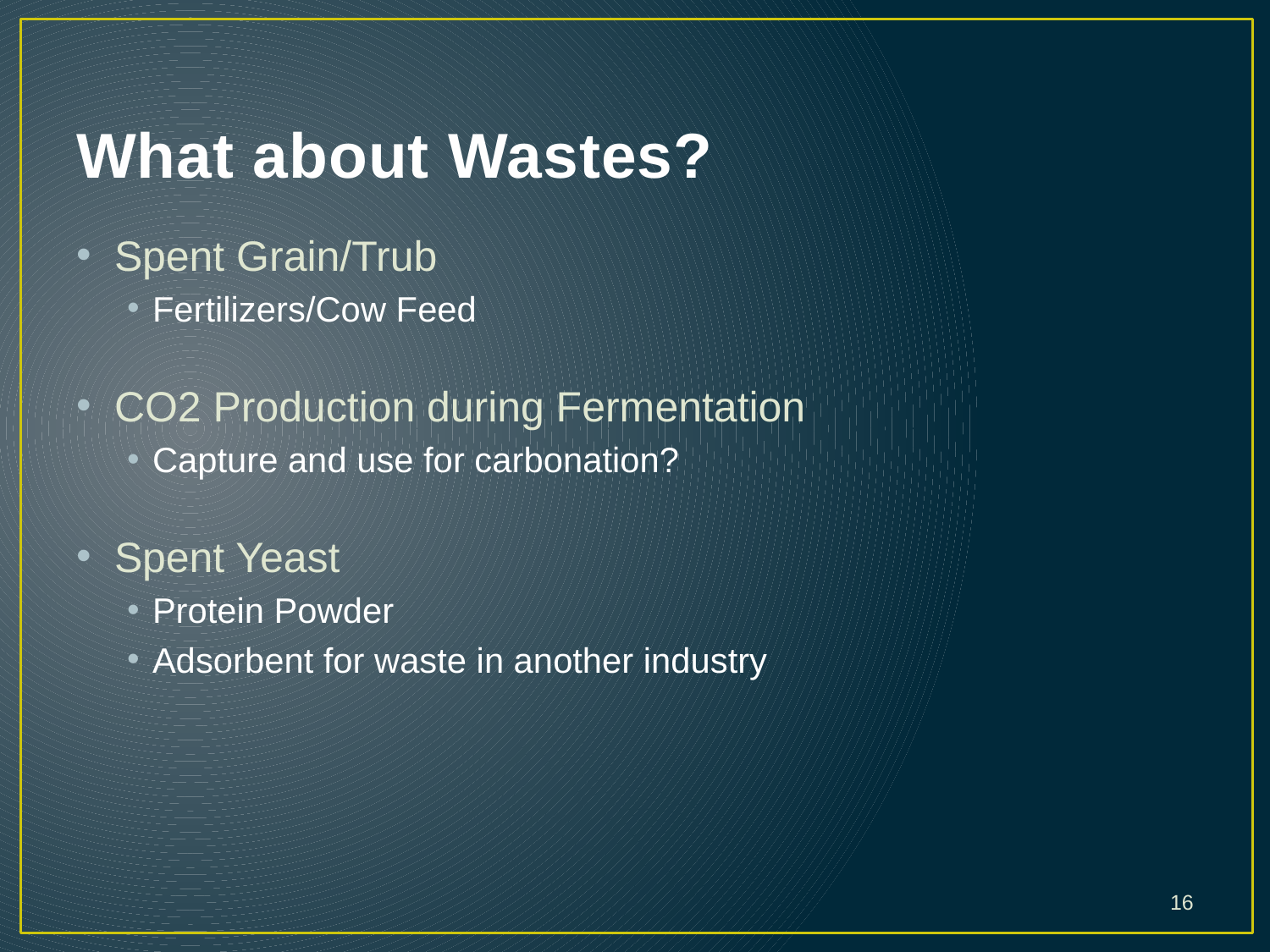

# What about Wastes?
Spent Grain/Trub
Fertilizers/Cow Feed
CO2 Production during Fermentation
Capture and use for carbonation?
Spent Yeast
Protein Powder
Adsorbent for waste in another industry

16